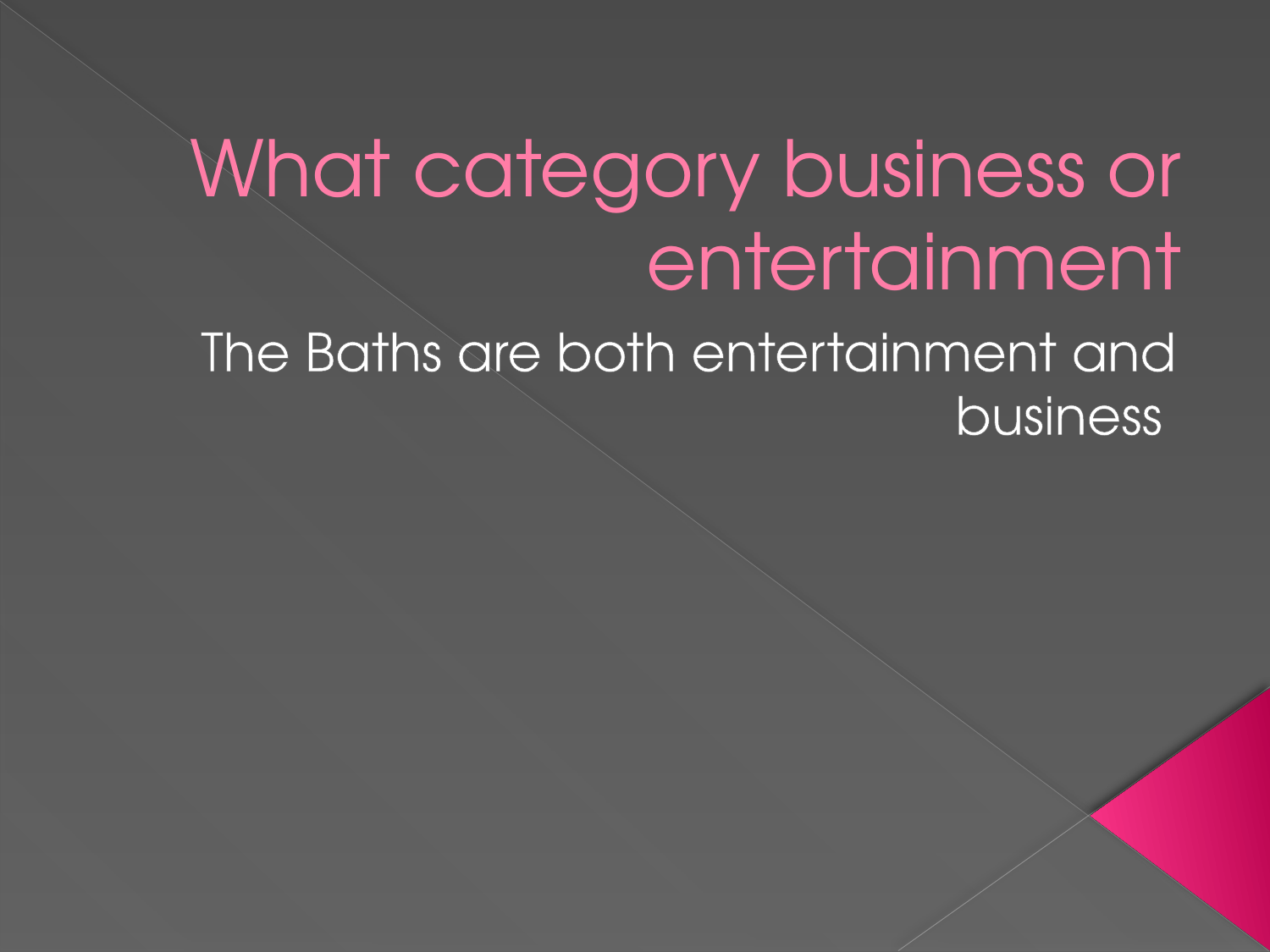

# What category business or entertainment
The Baths are both entertainment and business